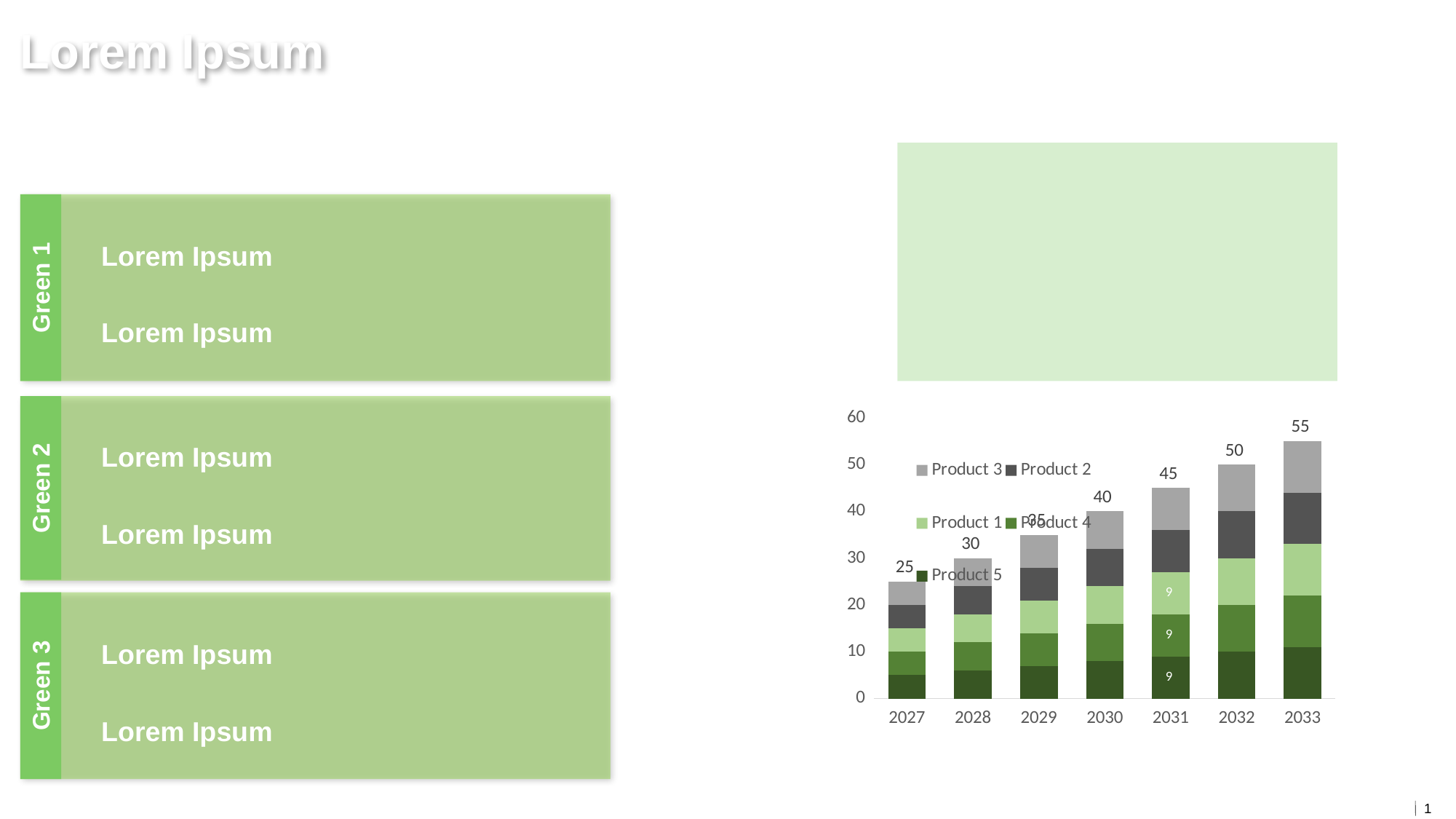

Lorem Ipsum

Lorem Ipsum
Green 1
Lorem Ipsum

### Chart

| Category | Product 5 | Product 4 | Product 1 | Product 2 | Product 3 | Total |
|---|---|---|---|---|---|---|
| 2027 | 5.0 | 5.0 | 5.0 | 5.0 | 5.0 | 25.0 |
| 2028 | 6.0 | 6.0 | 6.0 | 6.0 | 6.0 | 30.0 |
| 2029 | 7.0 | 7.0 | 7.0 | 7.0 | 7.0 | 35.0 |
| 2030 | 8.0 | 8.0 | 8.0 | 8.0 | 8.0 | 40.0 |
| 2031 | 9.0 | 9.0 | 9.0 | 9.0 | 9.0 | 45.0 |
| 2032 | 10.0 | 10.0 | 10.0 | 10.0 | 10.0 | 50.0 |
| 2033 | 11.0 | 11.0 | 11.0 | 11.0 | 11.0 | 55.0 |
Lorem Ipsum
Green 2
Lorem Ipsum

Lorem Ipsum
Green 3
Lorem Ipsum